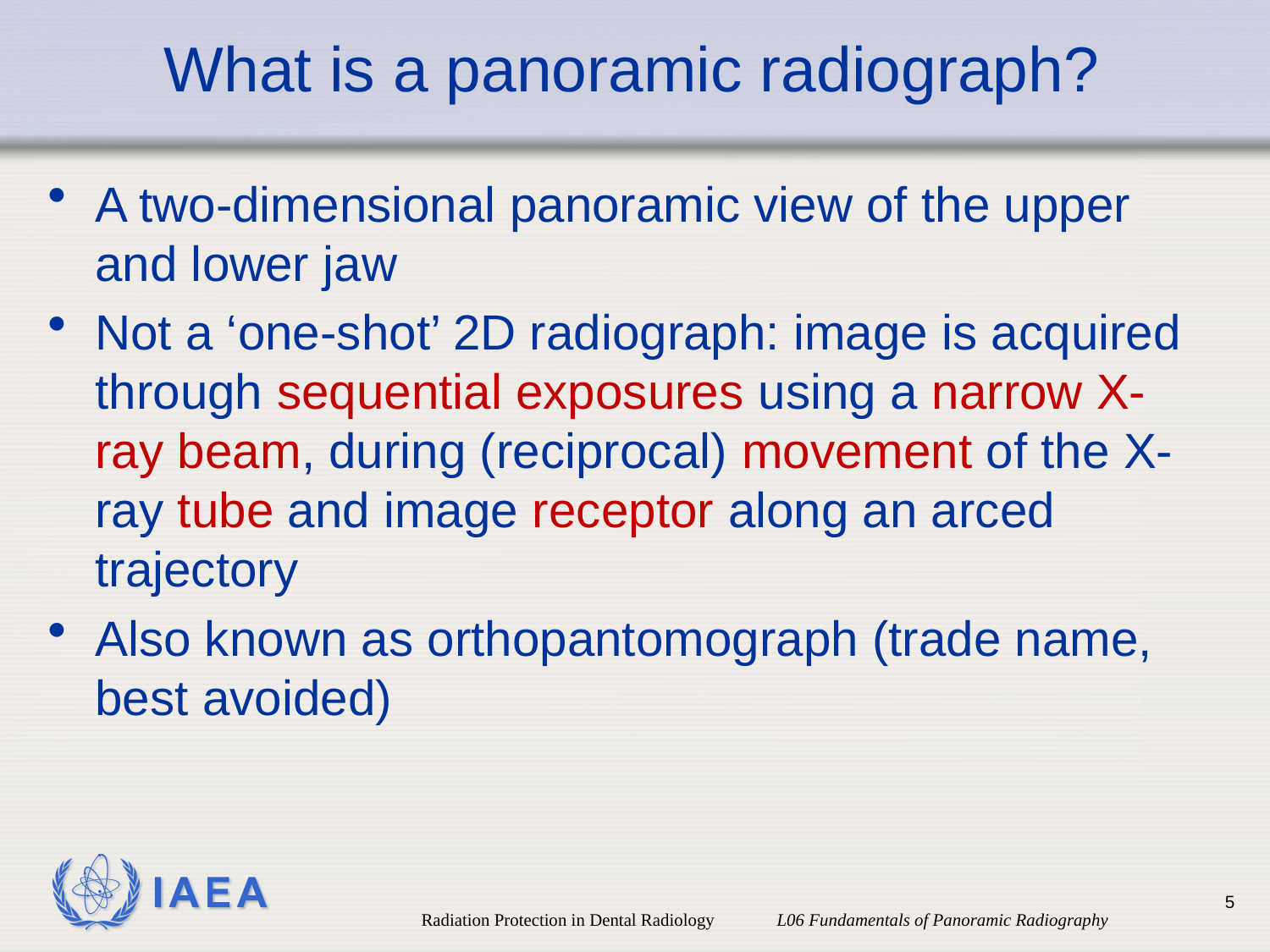

# What is a panoramic radiograph?
A two-dimensional panoramic view of the upper and lower jaw
Not a ‘one-shot’ 2D radiograph: image is acquired through sequential exposures using a narrow X-ray beam, during (reciprocal) movement of the X-ray tube and image receptor along an arced trajectory
Also known as orthopantomograph (trade name, best avoided)
5
Radiation Protection in Dental Radiology              L06 Fundamentals of Panoramic Radiography